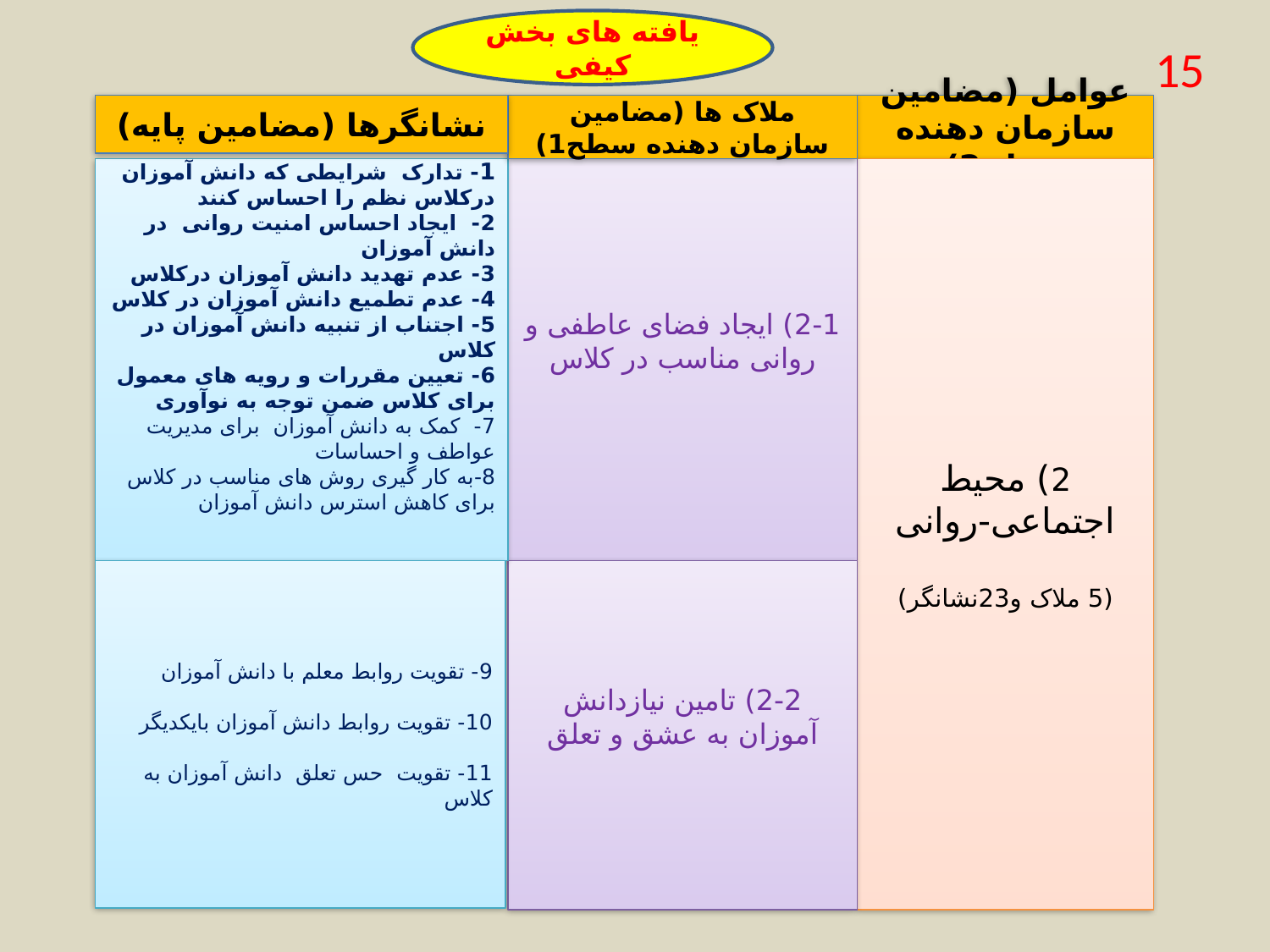

یافته های بخش کیفی
15
نشانگرها (مضامین پایه)
ملاک ها (مضامین سازمان دهنده سطح1)
عوامل (مضامین سازمان دهنده سطح2)
2-1) ایجاد فضای عاطفی و روانی مناسب در کلاس

1- تدارک  شرایطی که دانش آموزان درکلاس نظم را احساس کنند
2-  ایجاد احساس امنیت روانی  در دانش آموزان
3- عدم تهدید دانش آموزان درکلاس
4- عدم تطمیع دانش آموزان در کلاس
5- اجتناب از تنبیه دانش آموزان در کلاس
6- تعیین مقررات و رویه های معمول برای کلاس ضمن توجه به نوآوری
7-  کمک به دانش آموزان  برای مدیریت  عواطف و احساسات
8-به کار گیری روش های مناسب در کلاس برای کاهش استرس دانش آموزان

2) محیط اجتماعی-روانی

(5 ملاک و23نشانگر)
2-2) تامین نیازدانش آموزان به عشق و تعلق

9- تقویت روابط معلم با دانش آموزان

10- تقویت روابط دانش آموزان بایکدیگر

11- تقویت  حس تعلق  دانش آموزان به کلاس